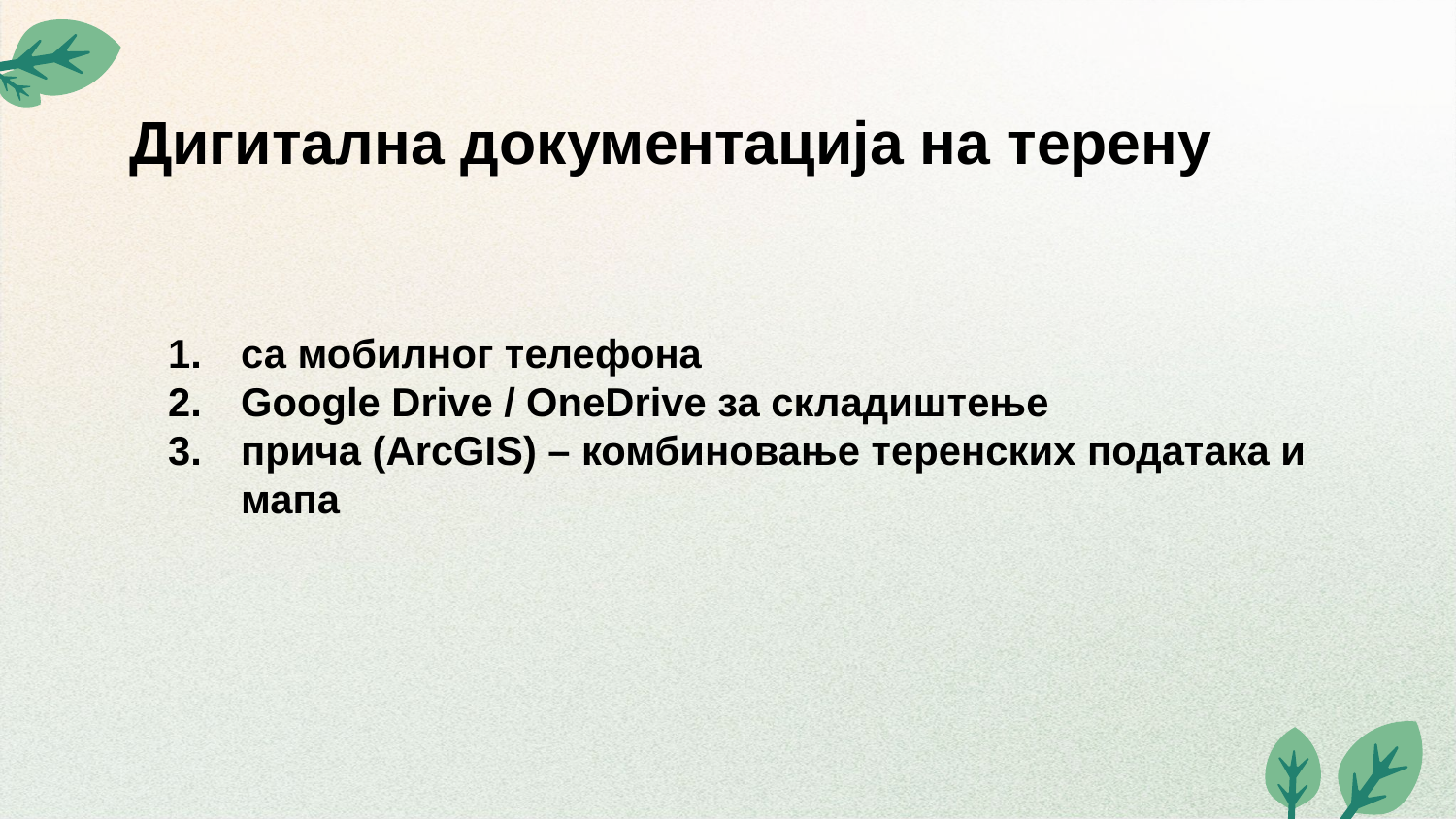

# Дигитална документација на терену
са мобилног телефона
Google Drive / OneDrive за складиштење
прича (ArcGIS) – комбиновање теренских података и мапа